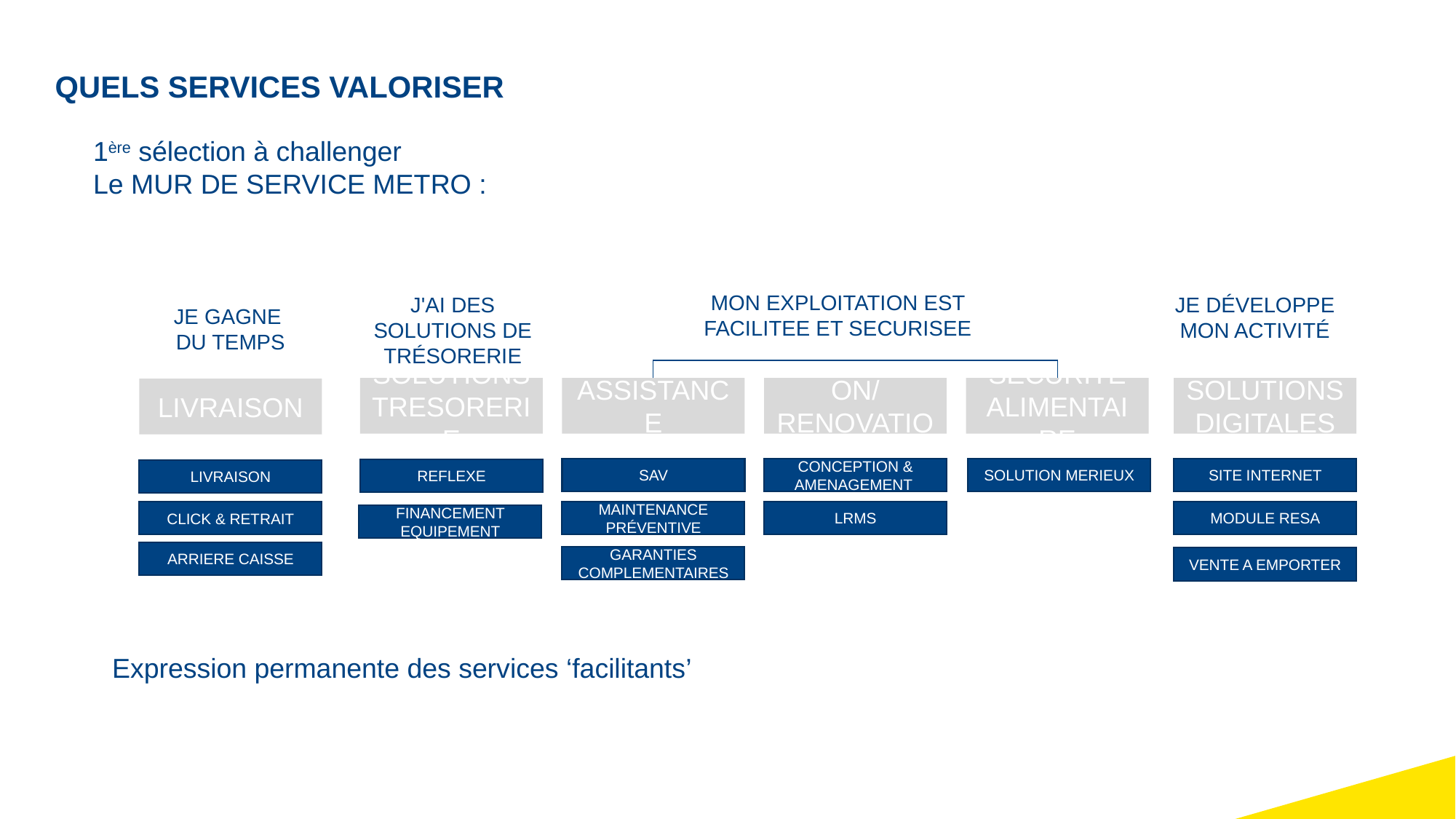

QUELS SERVICES VALORISER
1ère sélection à challenger
Le MUR DE SERVICE METRO :

MON EXPLOITATION EST FACILITEE ET SECURISEE
JE DÉVELOPPE MON ACTIVITÉ
J'AI DES SOLUTIONS DE
TRÉSORERIE
JE GAGNE
DU TEMPS
SOLUTIONS TRESORERIE
ASSISTANCE
INSTALLATION/RENOVATION
SÉCURITÉ ALIMENTAIRE
SOLUTIONS DIGITALES
LIVRAISON
SAV
CONCEPTION & AMENAGEMENT
SOLUTION MERIEUX
SITE INTERNET
REFLEXE
LIVRAISON
MAINTENANCE PRÉVENTIVE
LRMS
MODULE RESA
CLICK & RETRAIT
FINANCEMENT EQUIPEMENT
ARRIERE CAISSE
GARANTIES COMPLEMENTAIRES
VENTE A EMPORTER
Expression permanente des services ‘facilitants’